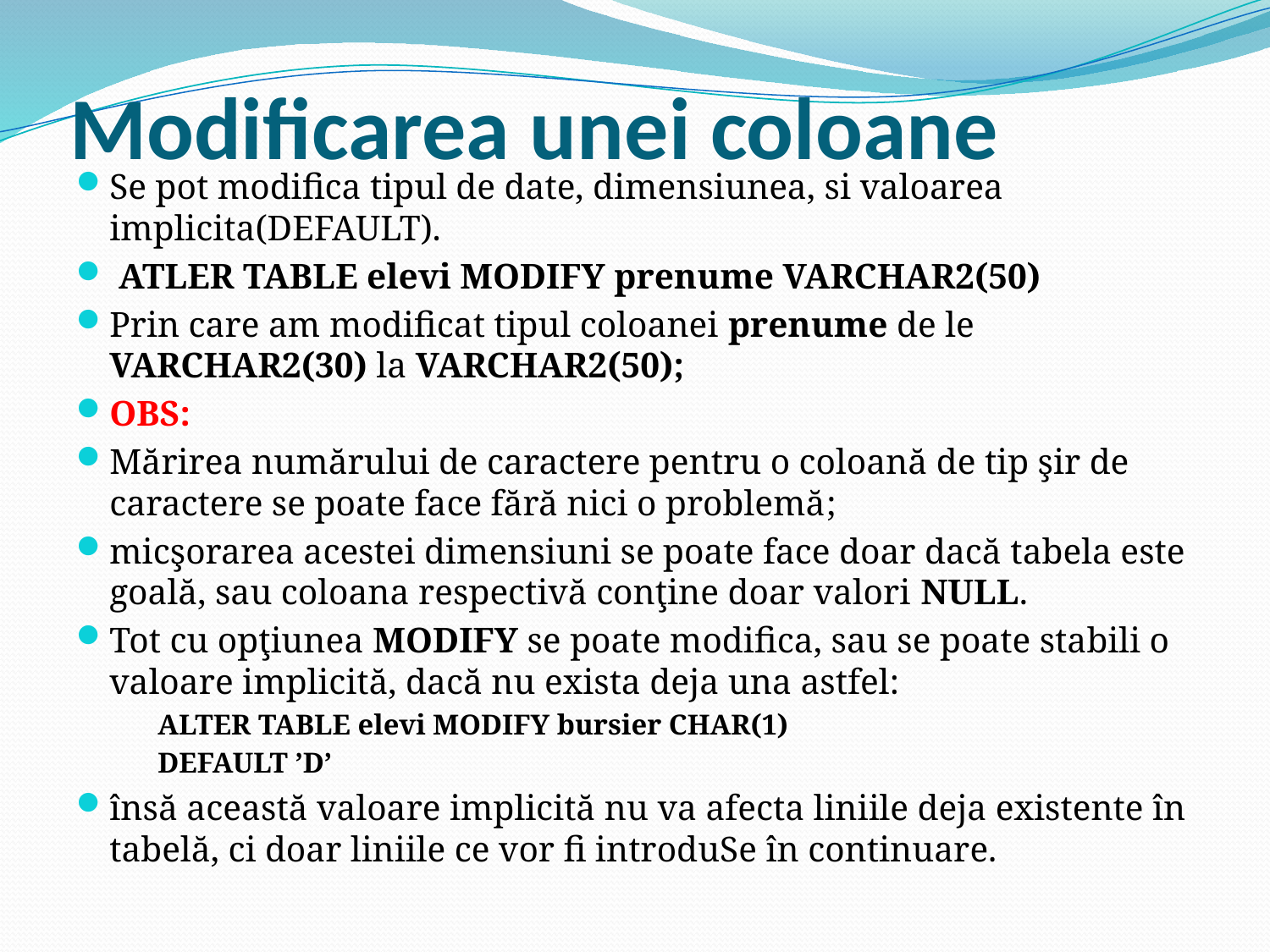

# Modificarea unei coloane
Se pot modifica tipul de date, dimensiunea, si valoarea implicita(DEFAULT).
 ATLER TABLE elevi MODIFY prenume VARCHAR2(50)
Prin care am modificat tipul coloanei prenume de le VARCHAR2(30) la VARCHAR2(50);
OBS:
Mărirea numărului de caractere pentru o coloană de tip şir de caractere se poate face fără nici o problemă;
micşorarea acestei dimensiuni se poate face doar dacă tabela este goală, sau coloana respectivă conţine doar valori NULL.
Tot cu opţiunea MODIFY se poate modifica, sau se poate stabili o valoare implicită, dacă nu exista deja una astfel:
ALTER TABLE elevi MODIFY bursier CHAR(1)
DEFAULT ’D’
însă această valoare implicită nu va afecta liniile deja existente în tabelă, ci doar liniile ce vor fi introduSe în continuare.